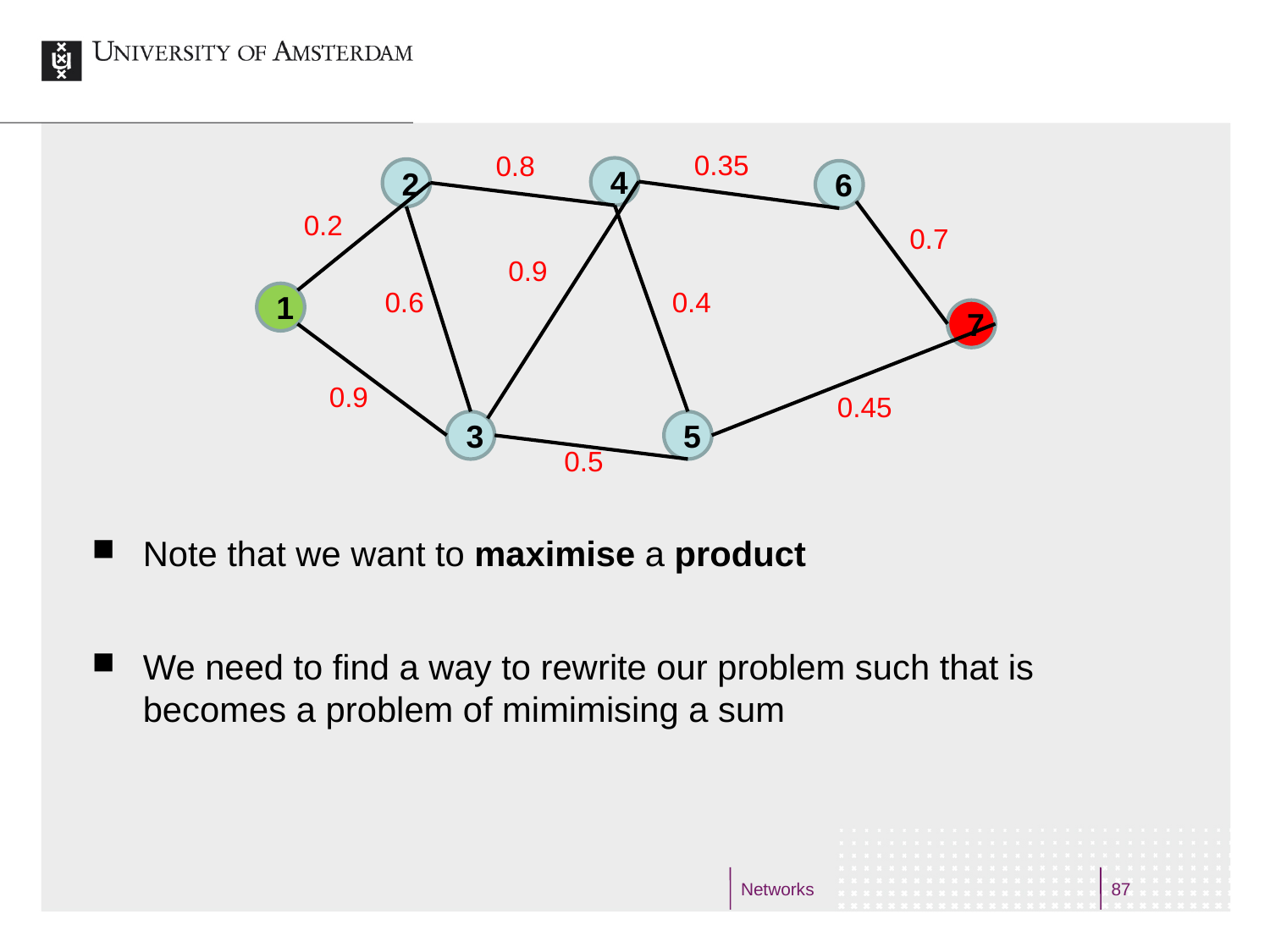

0.35
0.8
4
2
6
0.2
0.7
0.9
0.6
0.4
1
7
0.9
0.45
3
5
0.5

Note that we want to maximise a product

We need to find a way to rewrite our problem such that is becomes a problem of mimimising a sum
Networks
87